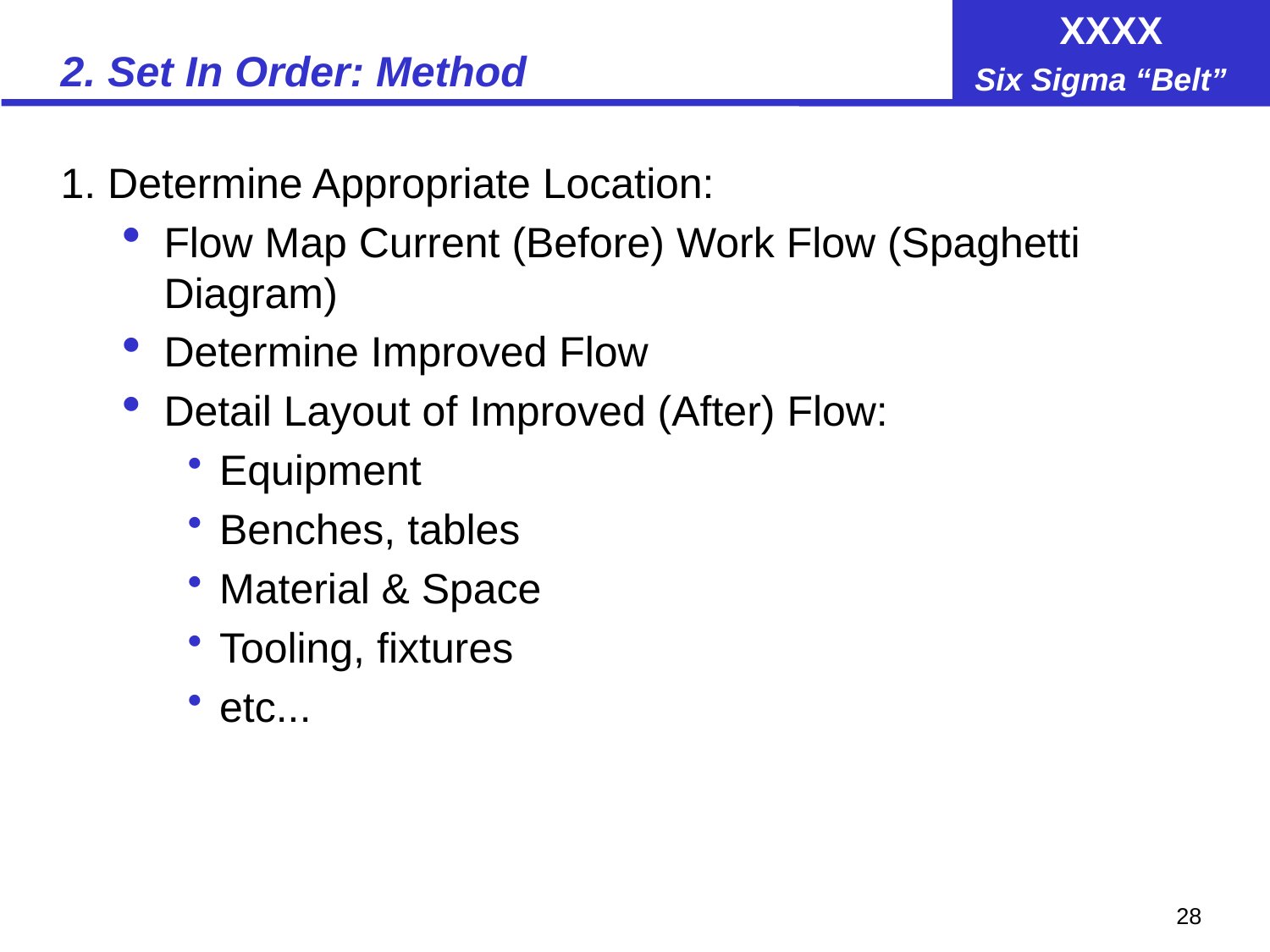

# 2. Set In Order: Method
1. Determine Appropriate Location:
Flow Map Current (Before) Work Flow (Spaghetti Diagram)
Determine Improved Flow
Detail Layout of Improved (After) Flow:
Equipment
Benches, tables
Material & Space
Tooling, fixtures
etc...